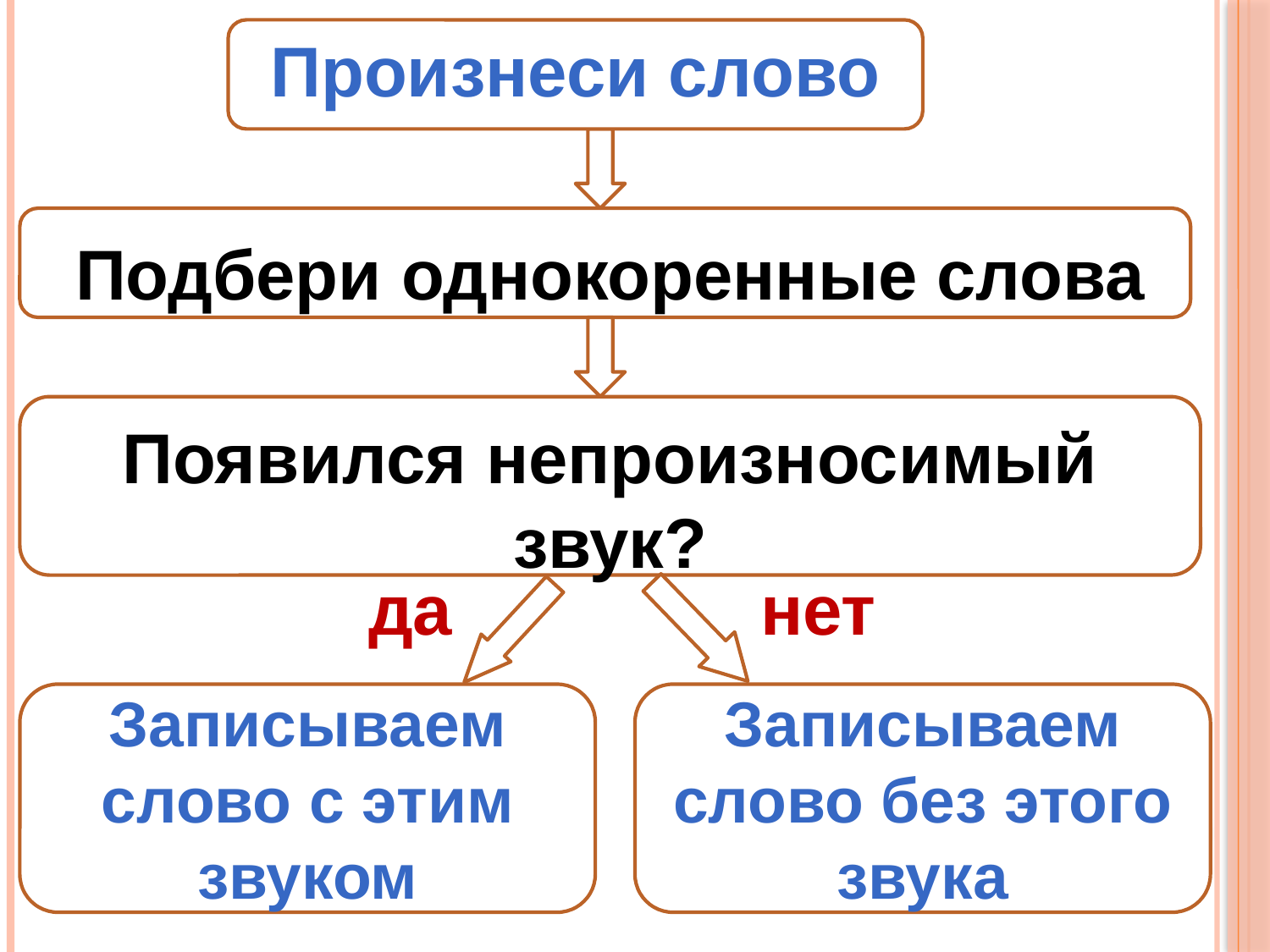

поп
Произнеси слово
#

                         да                          нет

поп
Подбери однокоренные слова

Появился непроизносимый звук?
по

Записываем слово с этим звуком
поп
Записываем слово без этого звука
поп